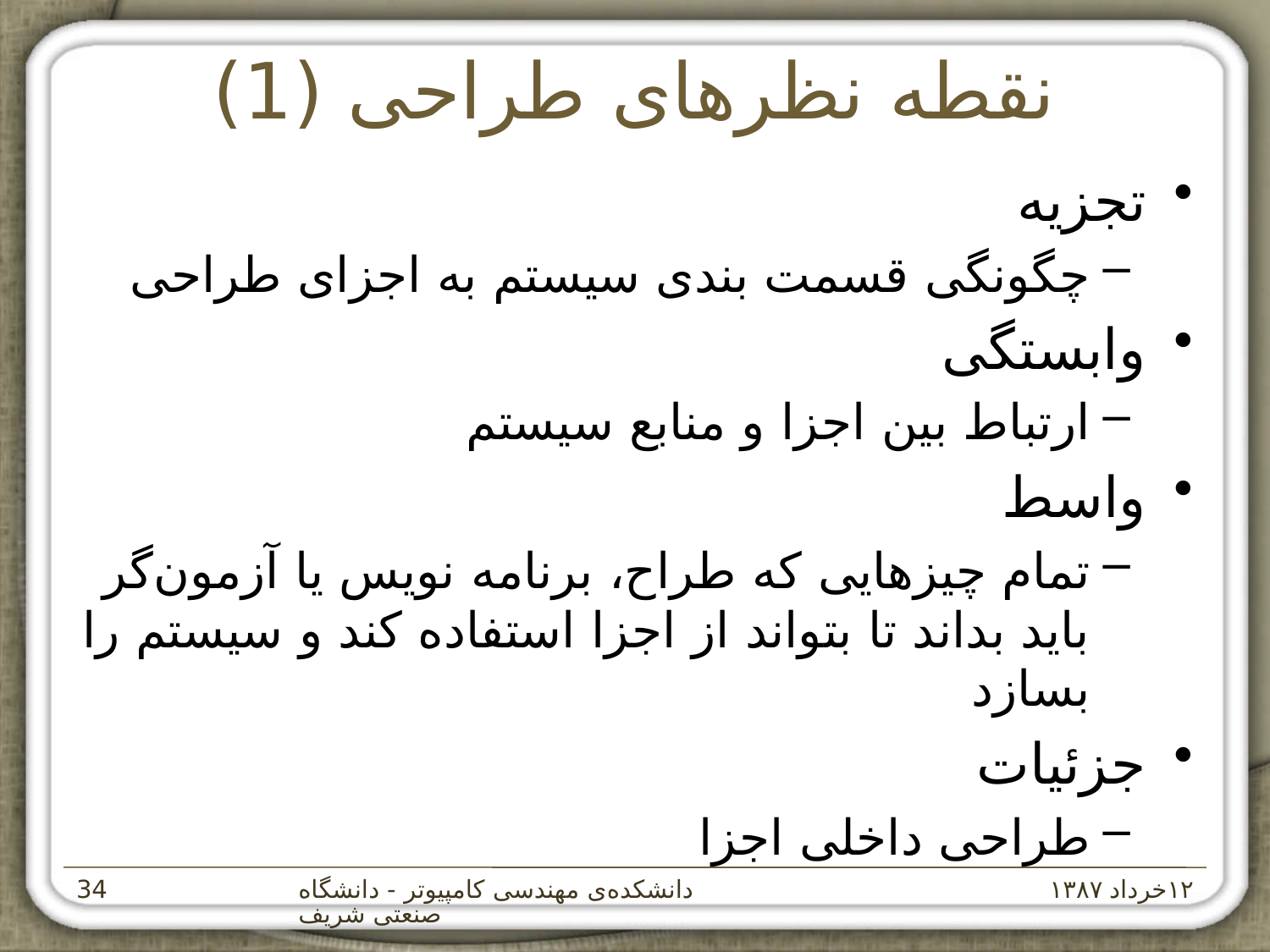

# نقطه نظرهای طراحی (1)
تجزيه
چگونگی قسمت بندی سيستم به اجزای طراحی
وابستگی
ارتباط بين اجزا و منابع سيستم
واسط
تمام چيزهايی که طراح، برنامه نويس يا آزمون‌گر بايد بداند تا بتواند از اجزا استفاده کند و سيستم را بسازد
جزئيات
طراحی داخلی اجزا
دانشکده‌ی مهندسی کامپيوتر - دانشگاه صنعتی شريف
۱۲خرداد ۱۳۸۷
‌34